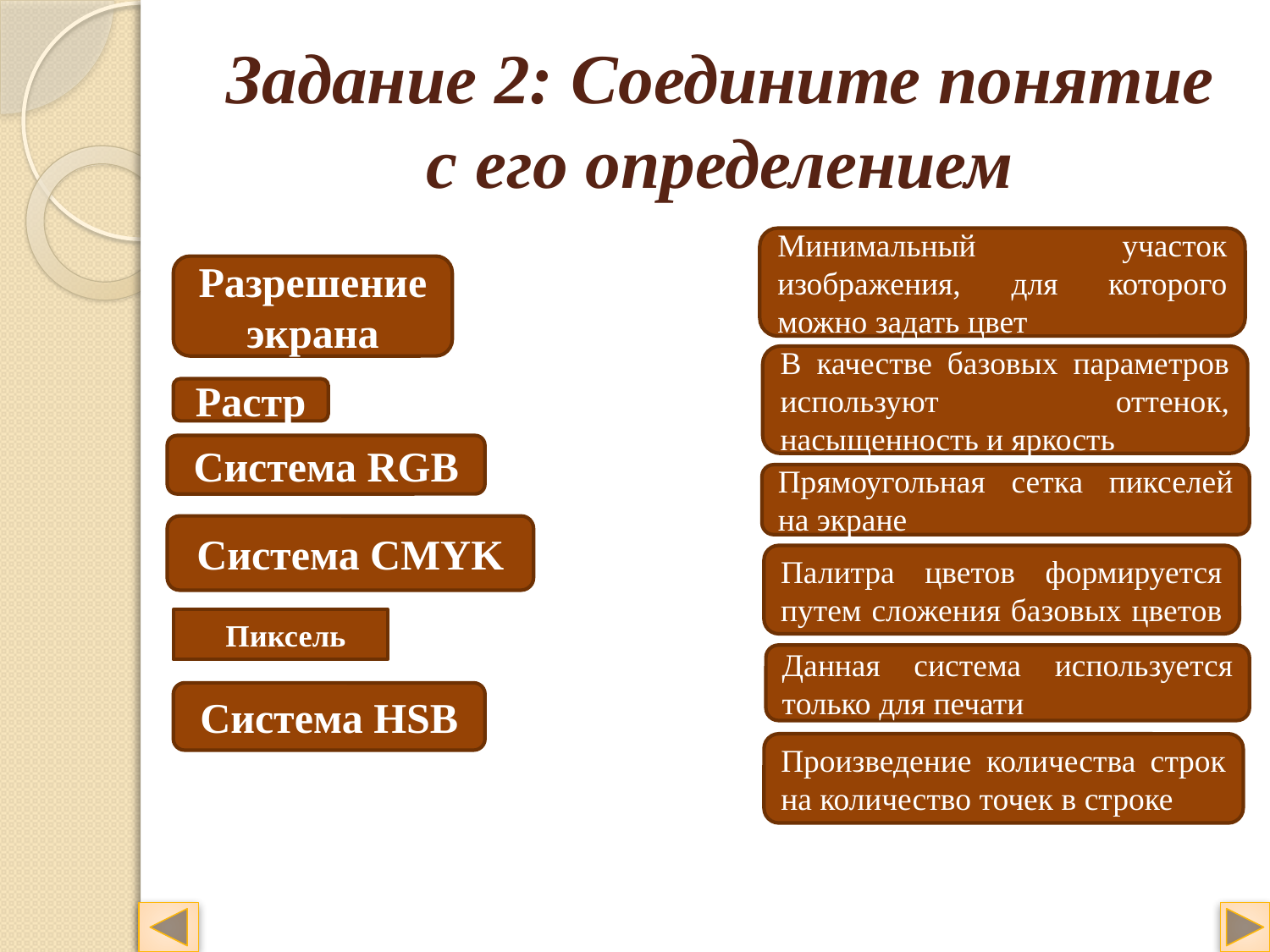

# Задание 2: Соедините понятие с его определением
Минимальный участок изображения, для которого можно задать цвет
Разрешение экрана
В качестве базовых параметров используют оттенок, насыщенность и яркость
Растр
Система RGB
Прямоугольная сетка пикселей на экране
Система CMYK
Палитра цветов формируется путем сложения базовых цветов
Пиксель
Данная система используется только для печати
Система HSB
Произведение количества строк на количество точек в строке